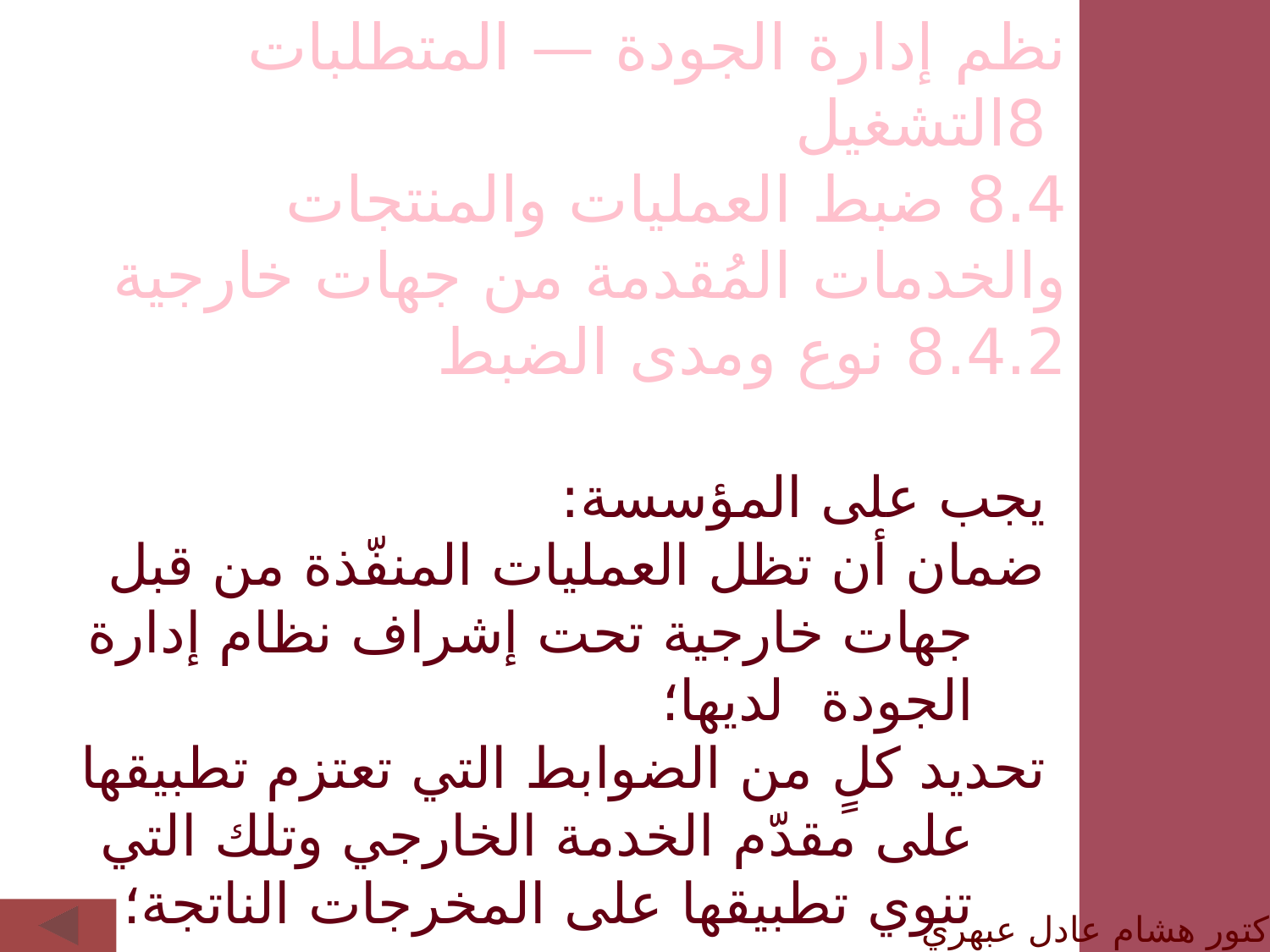

نظم إدارة الجودة — المتطلبات
 8التشغيل
8.4 ضبط العمليات والمنتجات والخدمات المُقدمة من جهات خارجية
8.4.2 نوع ومدى الضبط

يجب على المؤسسة:
ضمان أن تظل العمليات المنفّذة من قبل جهات خارجية تحت إشراف نظام إدارة الجودة  لديها؛
تحديد كلٍ من الضوابط التي تعتزم تطبيقها على مقدّم الخدمة الخارجي وتلك التي تنوي تطبيقها على المخرجات الناتجة؛

الدكتور هشام عادل عبهري